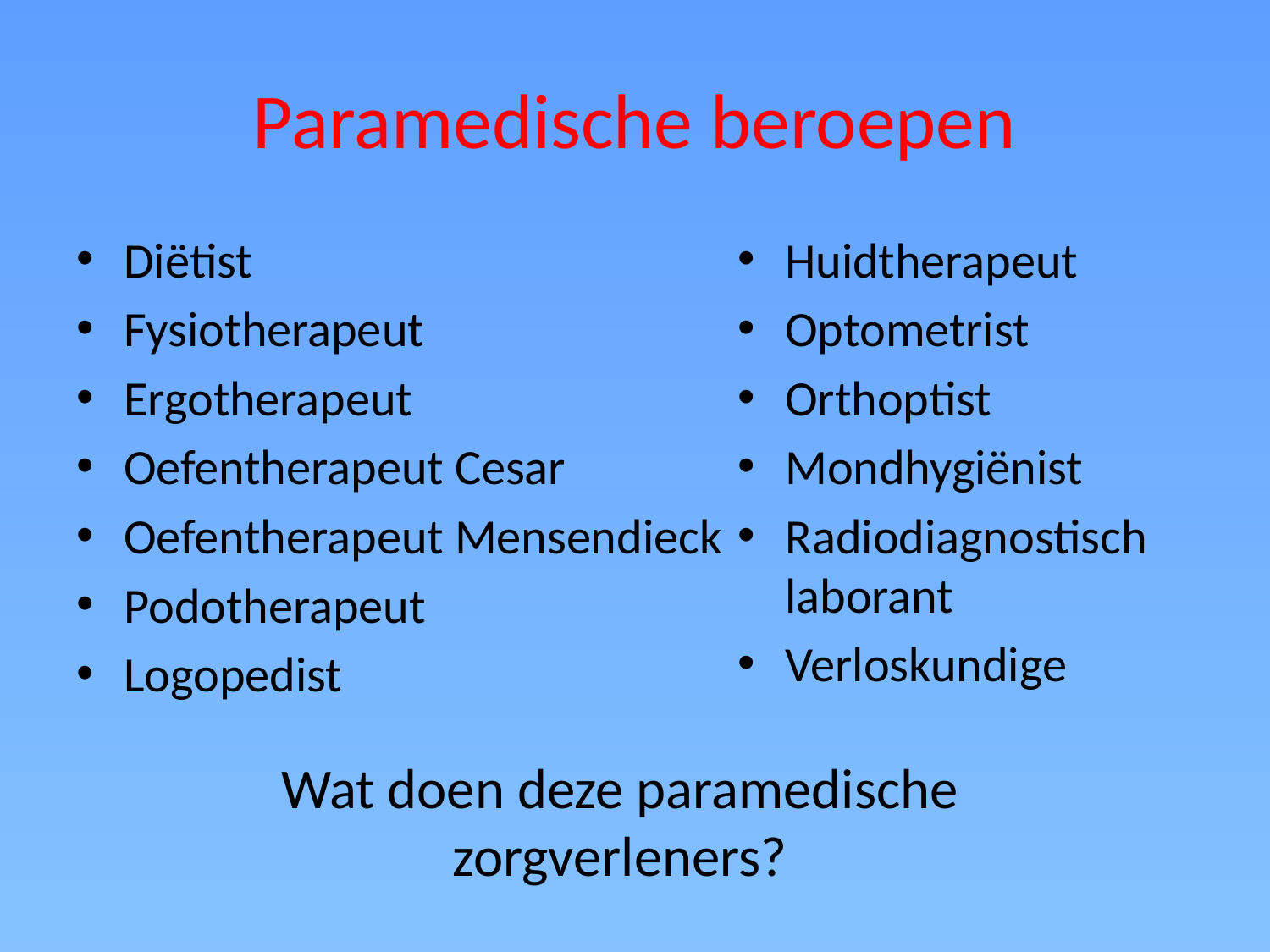

# Paramedische beroepen
Diëtist
Fysiotherapeut
Ergotherapeut
Oefentherapeut Cesar
Oefentherapeut Mensendieck
Podotherapeut
Logopedist

Huidtherapeut
Optometrist
Orthoptist
Mondhygiënist
Radiodiagnostisch laborant
Verloskundige

Wat doen deze paramedische zorgverleners?